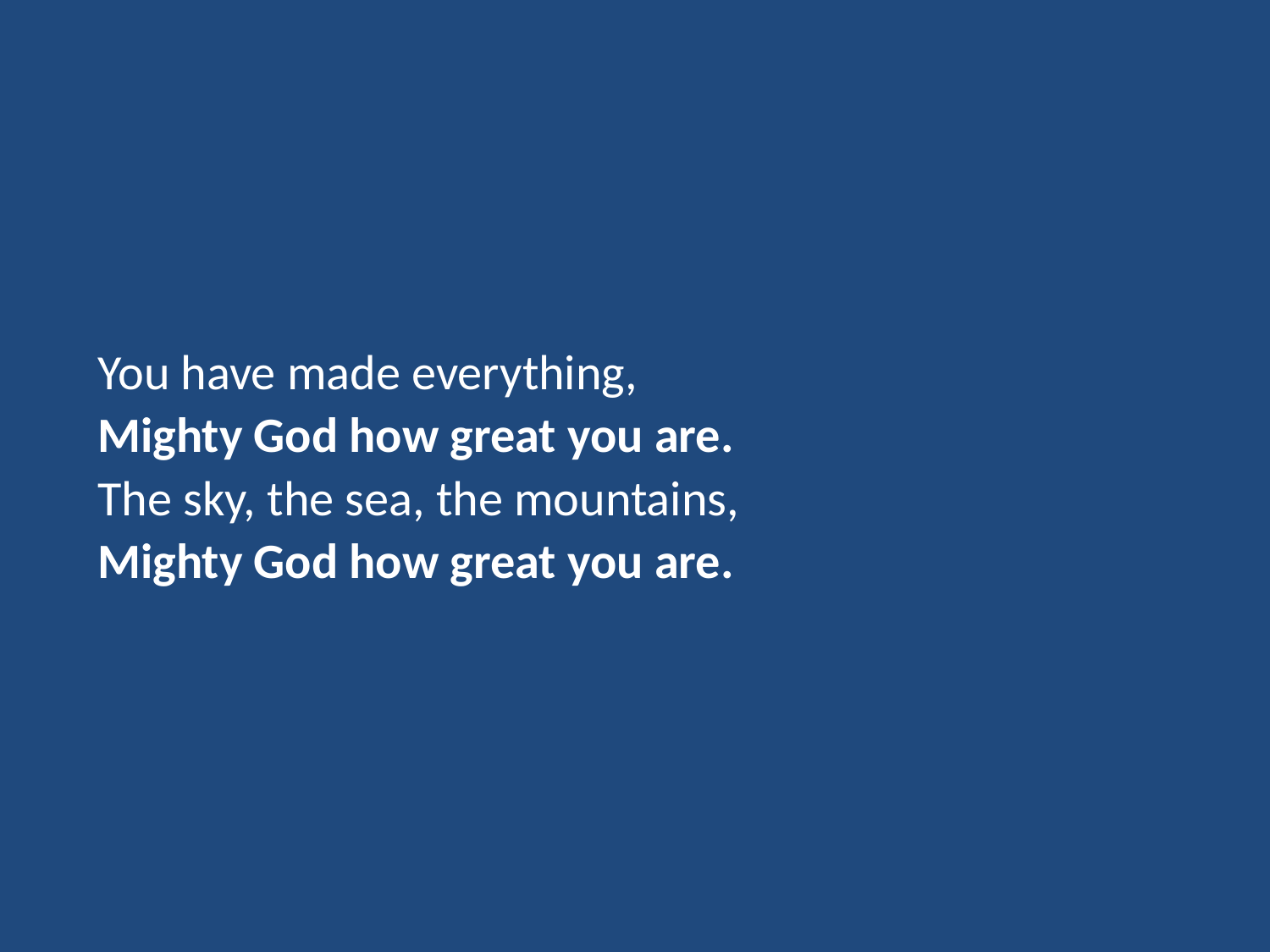

You have made everything,
Mighty God how great you are.
The sky, the sea, the mountains,
Mighty God how great you are.